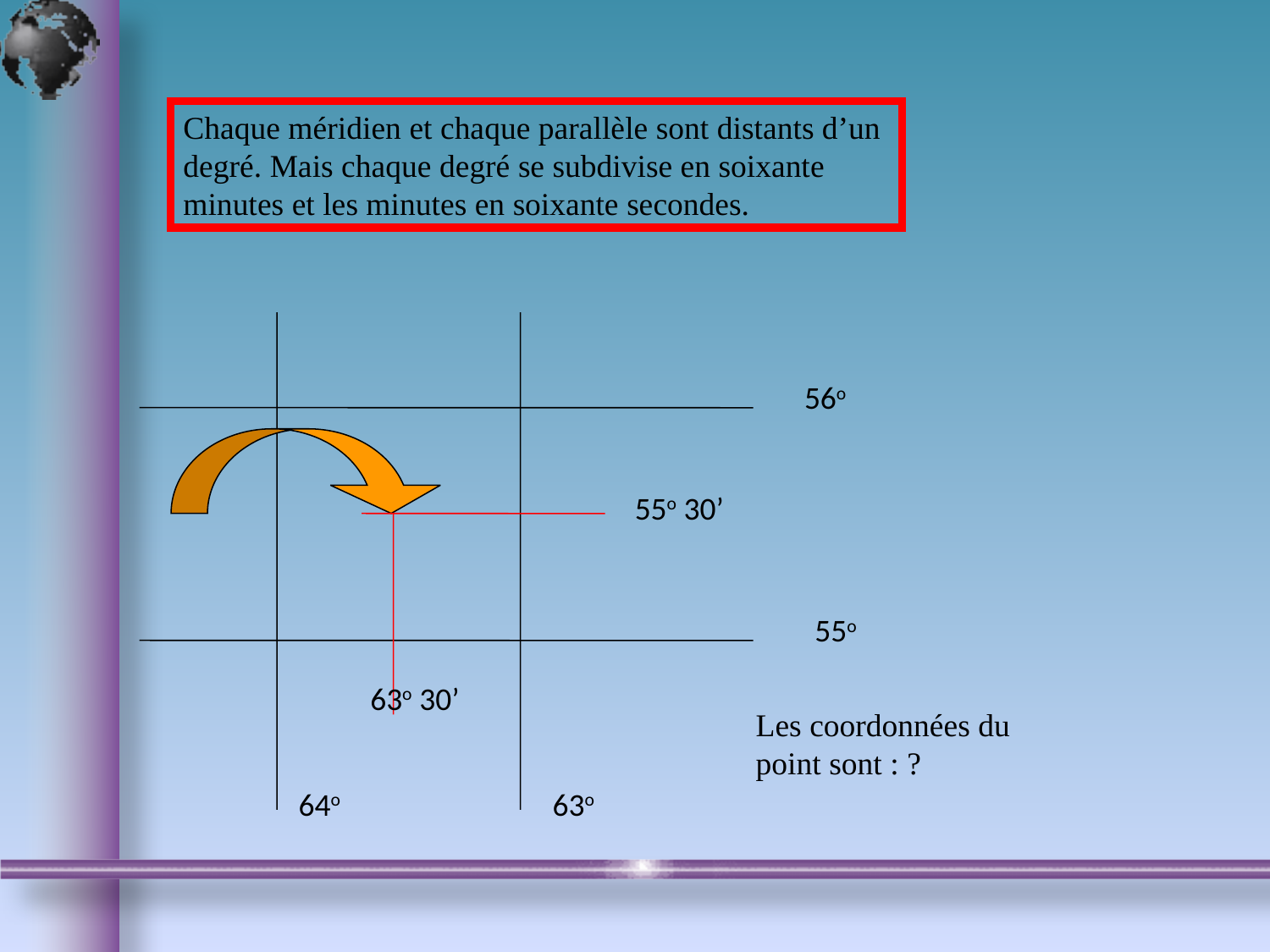

Chaque méridien et chaque parallèle sont distants d’un
degré. Mais chaque degré se subdivise en soixante
minutes et les minutes en soixante secondes.

56o

55o 30’

55o

63o 30’
Les coordonnées du
point sont : ?

64o
63o